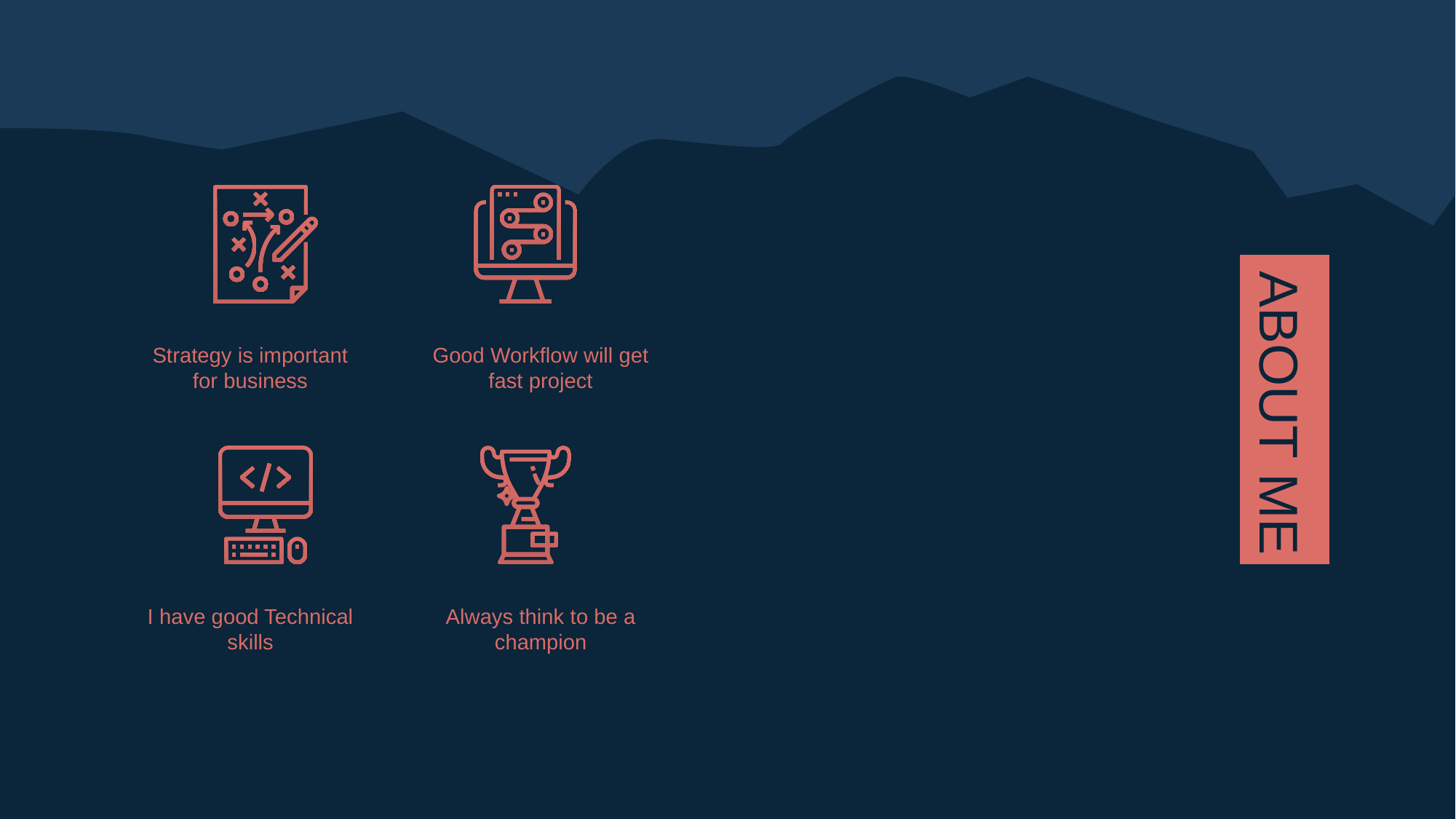

Strategy is important for business
Good Workflow will get fast project

I have good Technical skills
Always think to be a champion

ABOUT ME